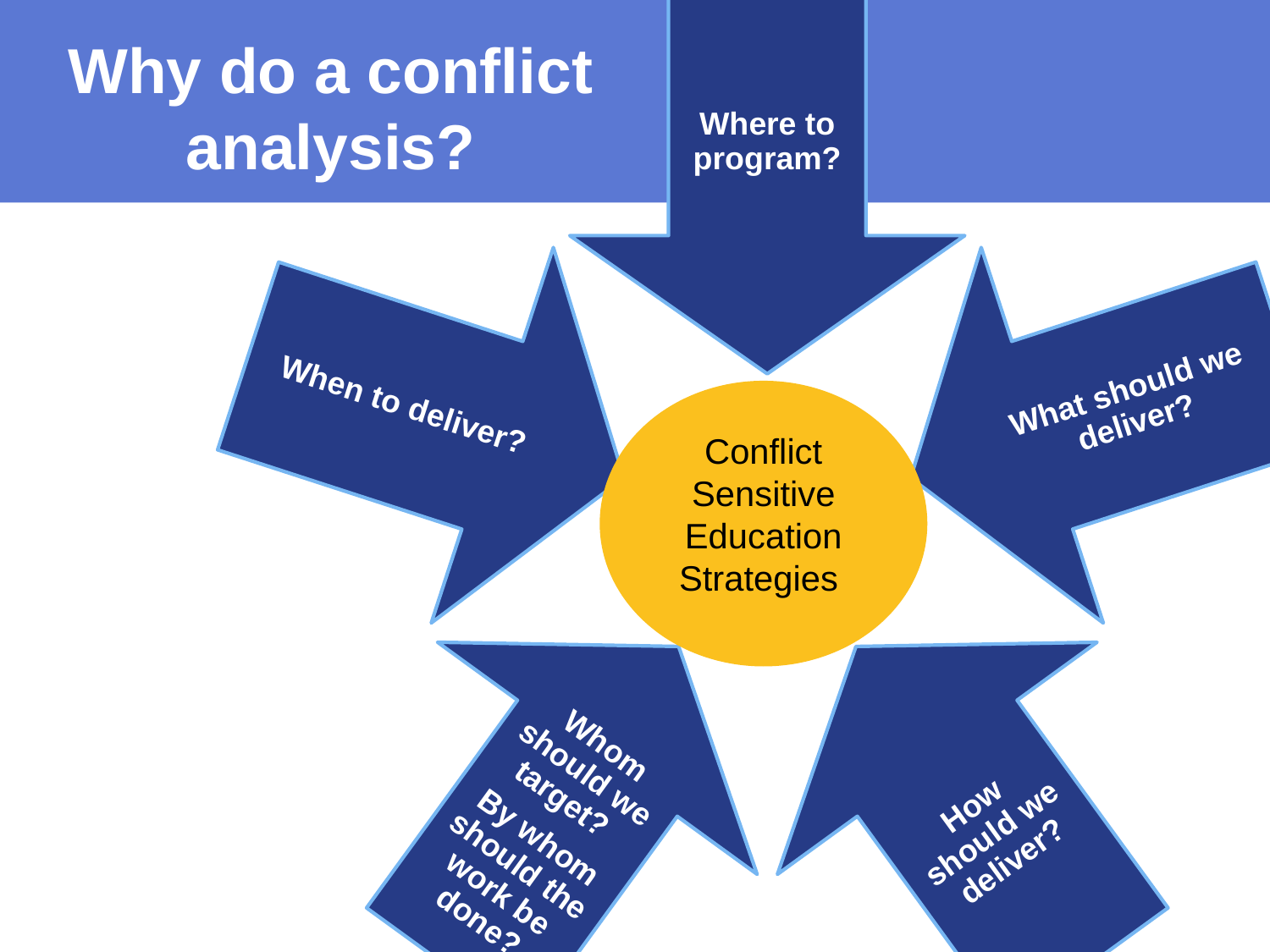

Why do a conflict analysis?
Where to program?
What should we deliver?
How should we deliver?
Whom should we target?
By whom should the work be done?
When to deliver?
Conflict Sensitive Education
Strategies